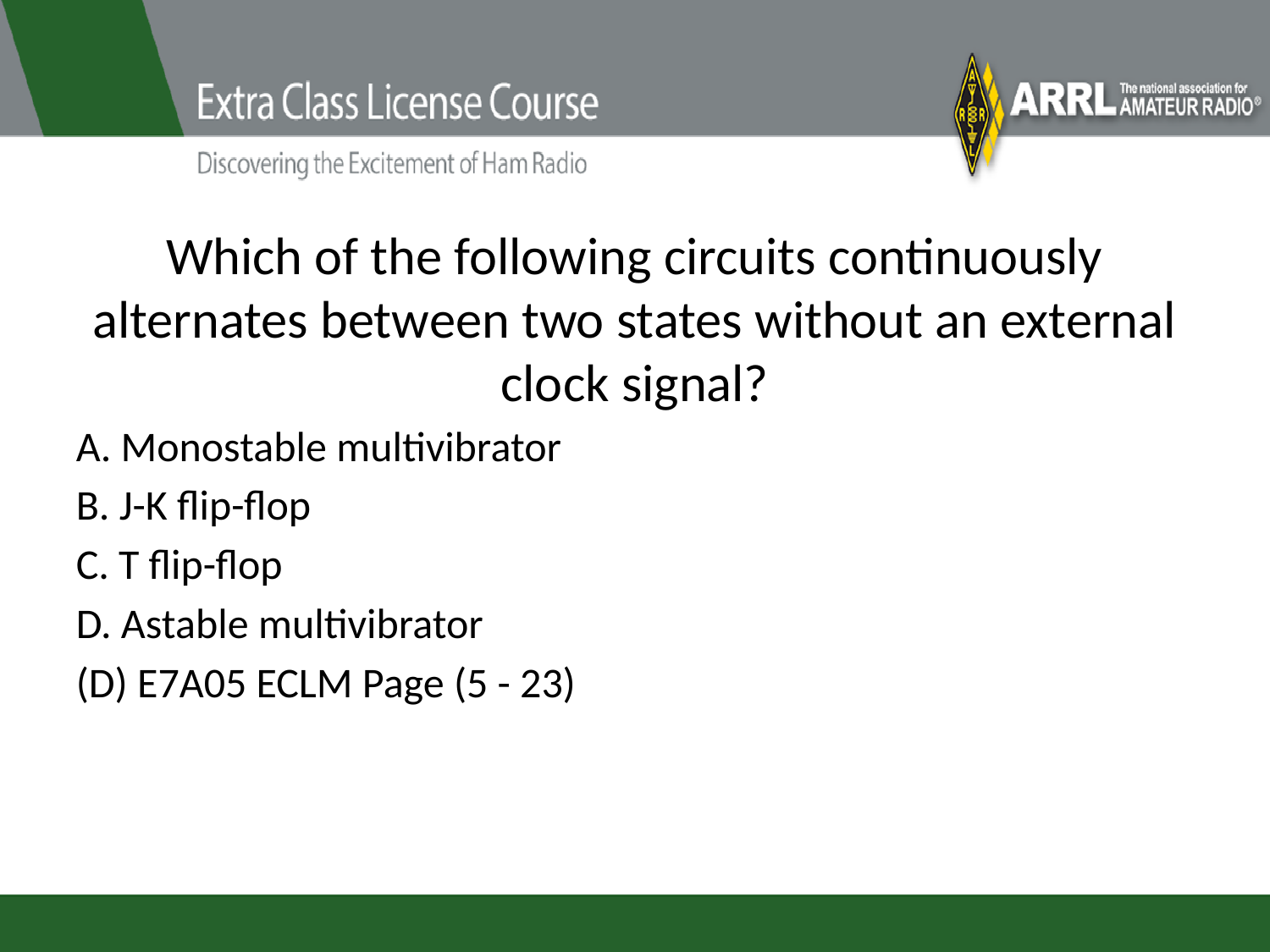

# Which of the following circuits continuously alternates between two states without an external clock signal?
A. Monostable multivibrator
B. J-K flip-flop
C. T flip-flop
D. Astable multivibrator
(D) E7A05 ECLM Page (5 - 23)